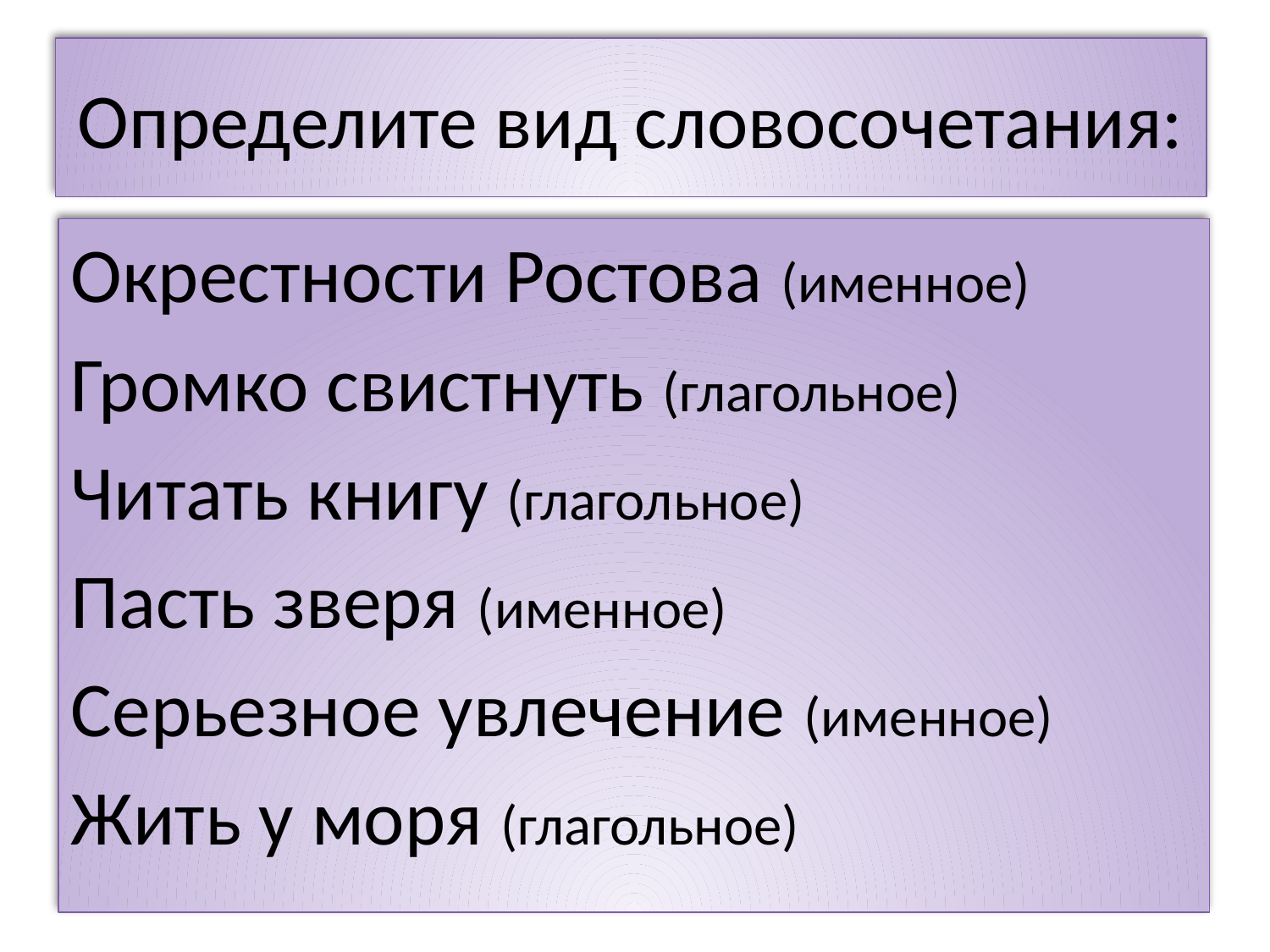

# Определите вид словосочетания:
Окрестности Ростова (именное)
Громко свистнуть (глагольное)
Читать книгу (глагольное)
Пасть зверя (именное)
Серьезное увлечение (именное)
Жить у моря (глагольное)